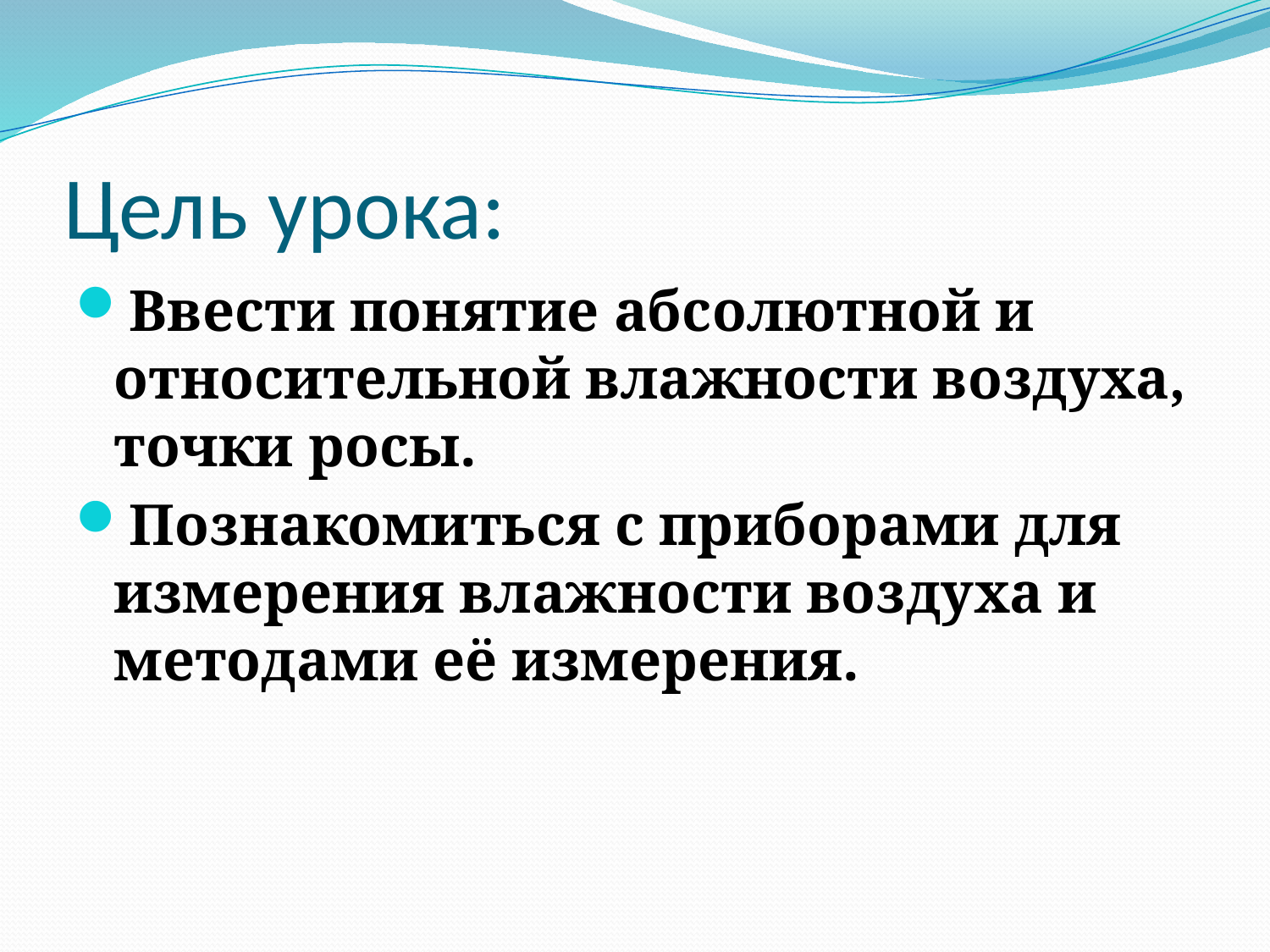

# Цель урока:
Ввести понятие абсолютной и относительной влажности воздуха, точки росы.
Познакомиться с приборами для измерения влажности воздуха и методами её измерения.